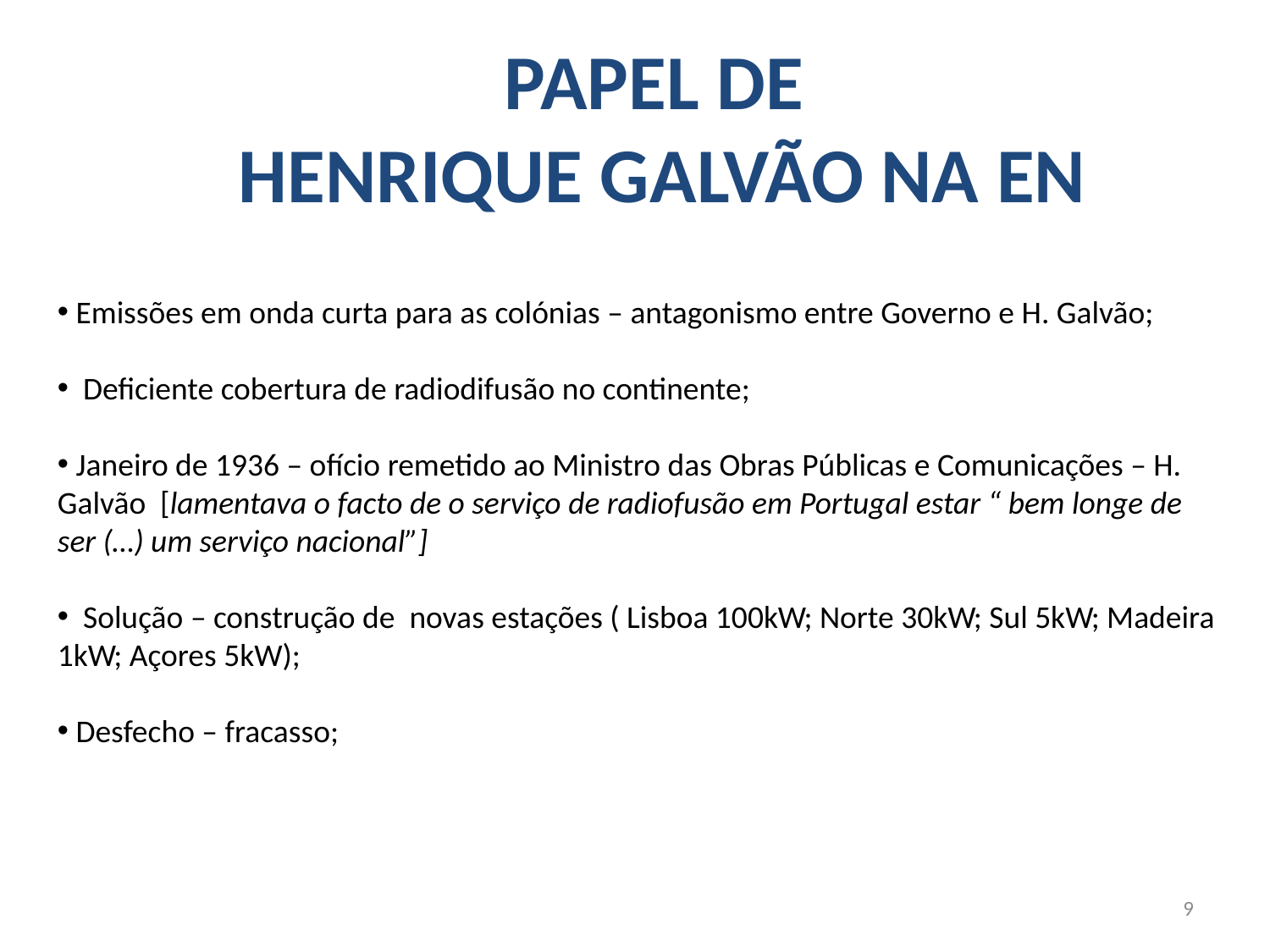

PAPEL DE
 HENRIQUE GALVÃO NA EN

 Emissões em onda curta para as colónias – antagonismo entre Governo e H. Galvão;

  Deficiente cobertura de radiodifusão no continente;

 Janeiro de 1936 – ofício remetido ao Ministro das Obras Públicas e Comunicações – H. Galvão  [lamentava o facto de o serviço de radiofusão em Portugal estar “ bem longe de ser (…) um serviço nacional”]

  Solução – construção de  novas estações ( Lisboa 100kW; Norte 30kW; Sul 5kW; Madeira 1kW; Açores 5kW);

 Desfecho – fracasso;

9